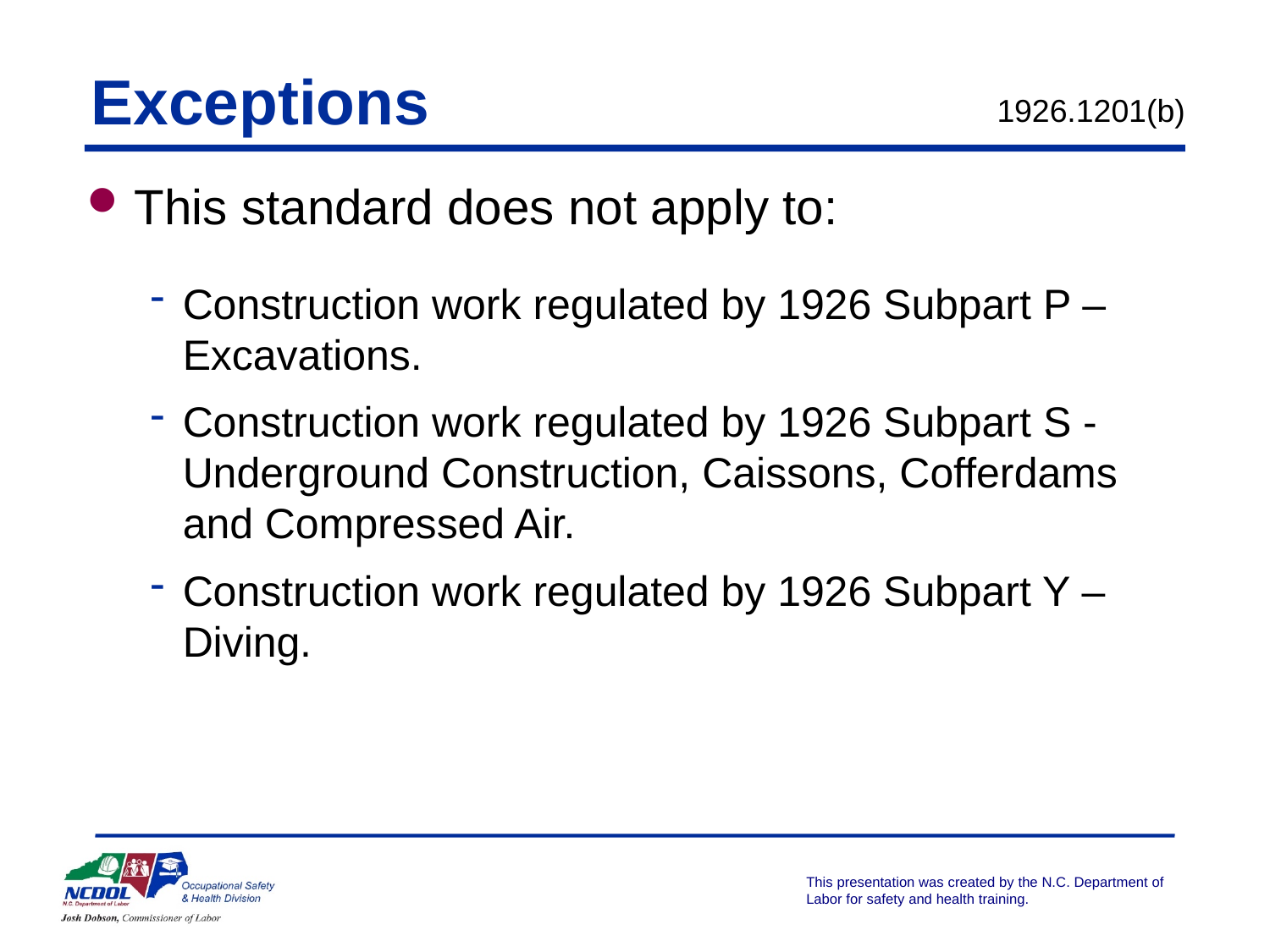

# Exceptions
1926.1201(b)
This standard does not apply to:

Construction work regulated by 1926 Subpart P –Excavations.

Construction work regulated by 1926 Subpart S -Underground Construction, Caissons, Cofferdams and Compressed Air.

Construction work regulated by 1926 Subpart Y –Diving.